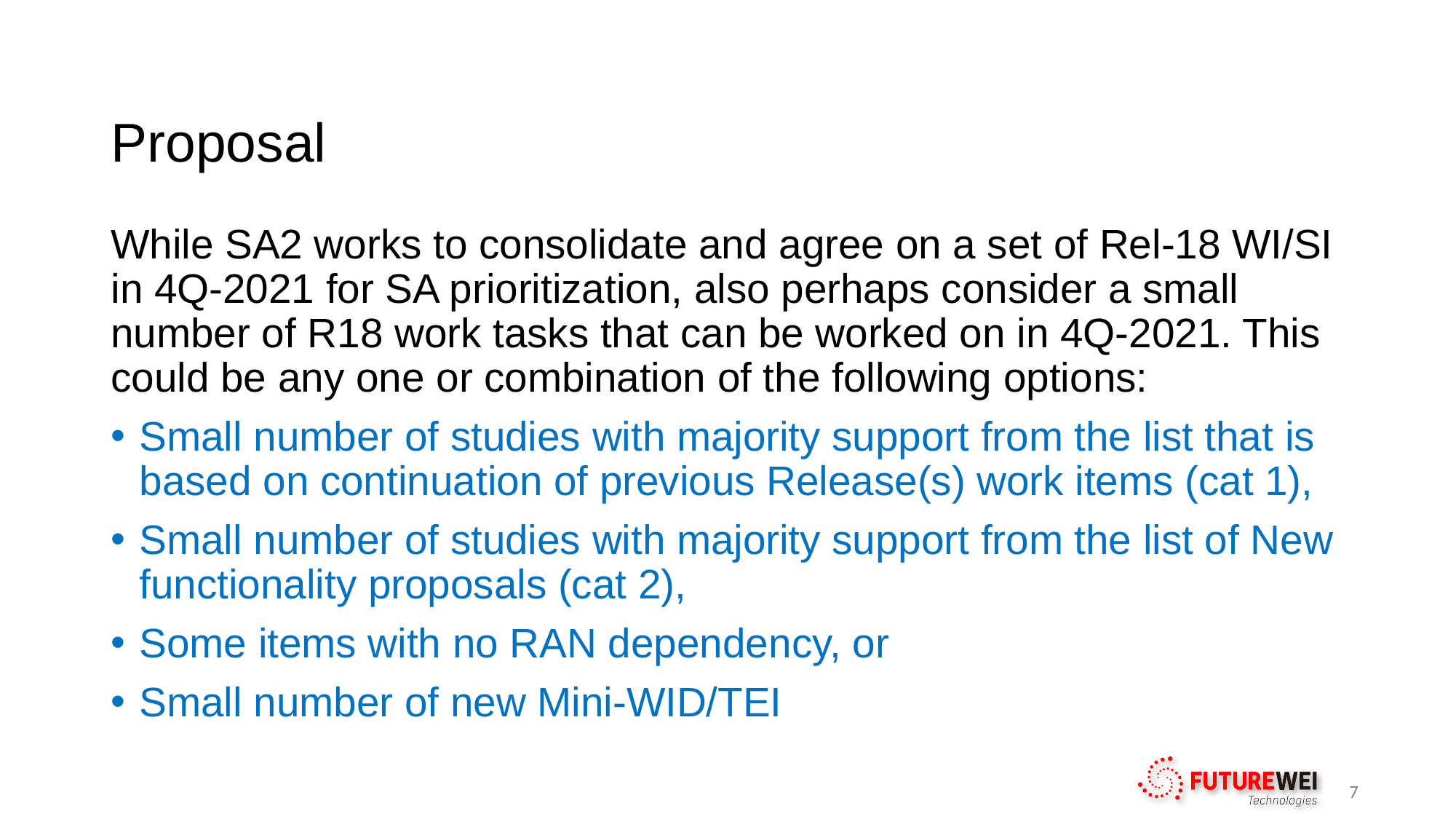

# Proposal
While SA2 works to consolidate and agree on a set of Rel-18 WI/SI in 4Q-2021 for SA prioritization, also perhaps consider a small number of R18 work tasks that can be worked on in 4Q-2021. This could be any one or combination of the following options:
Small number of studies with majority support from the list that is based on continuation of previous Release(s) work items (cat 1),
Small number of studies with majority support from the list of New functionality proposals (cat 2),
Some items with no RAN dependency, or
Small number of new Mini-WID/TEI

7